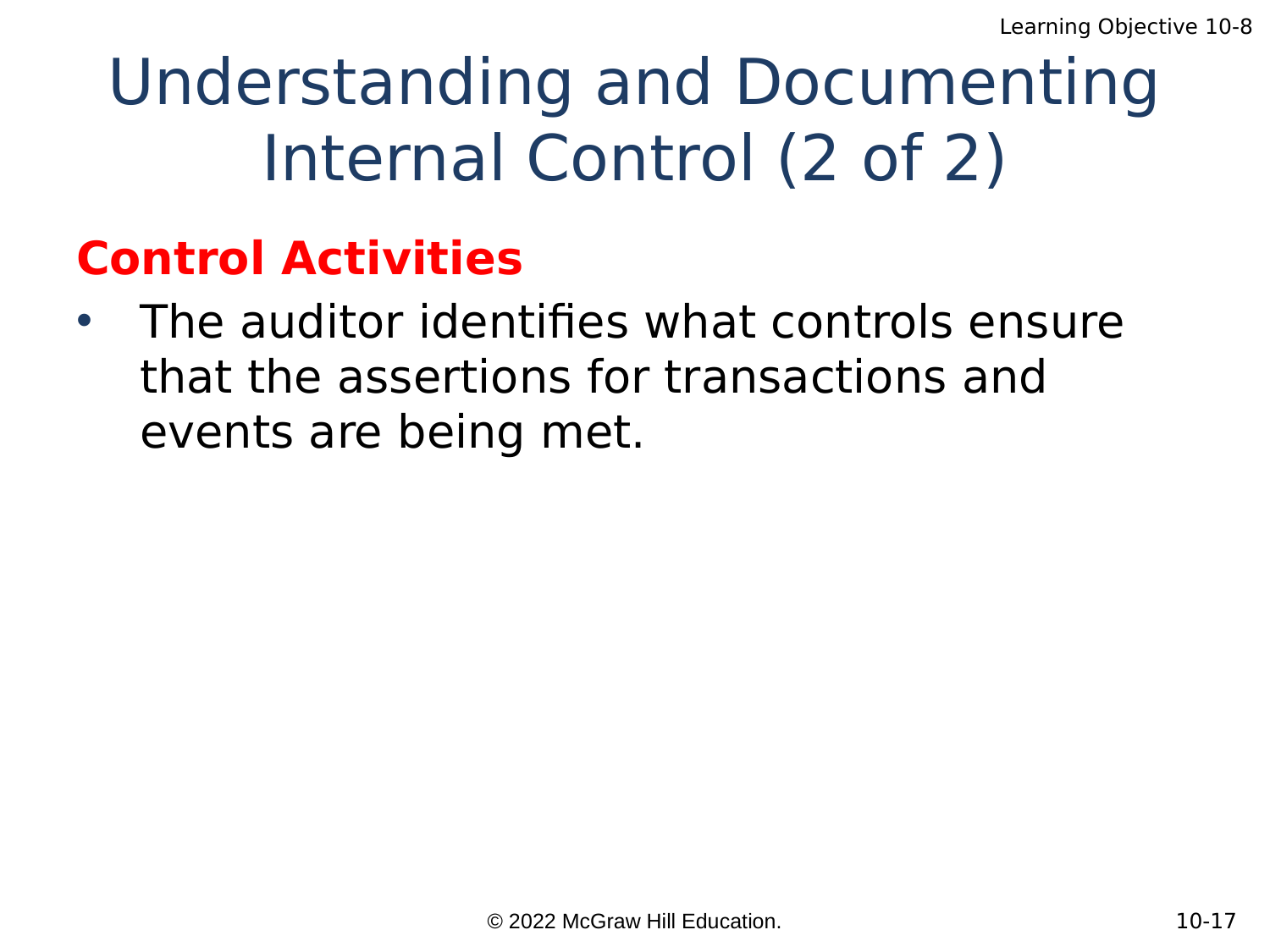

Learning Objective 10-8
# Understanding and Documenting Internal Control (2 of 2)
Control Activities
The auditor identifies what controls ensure that the assertions for transactions and events are being met.